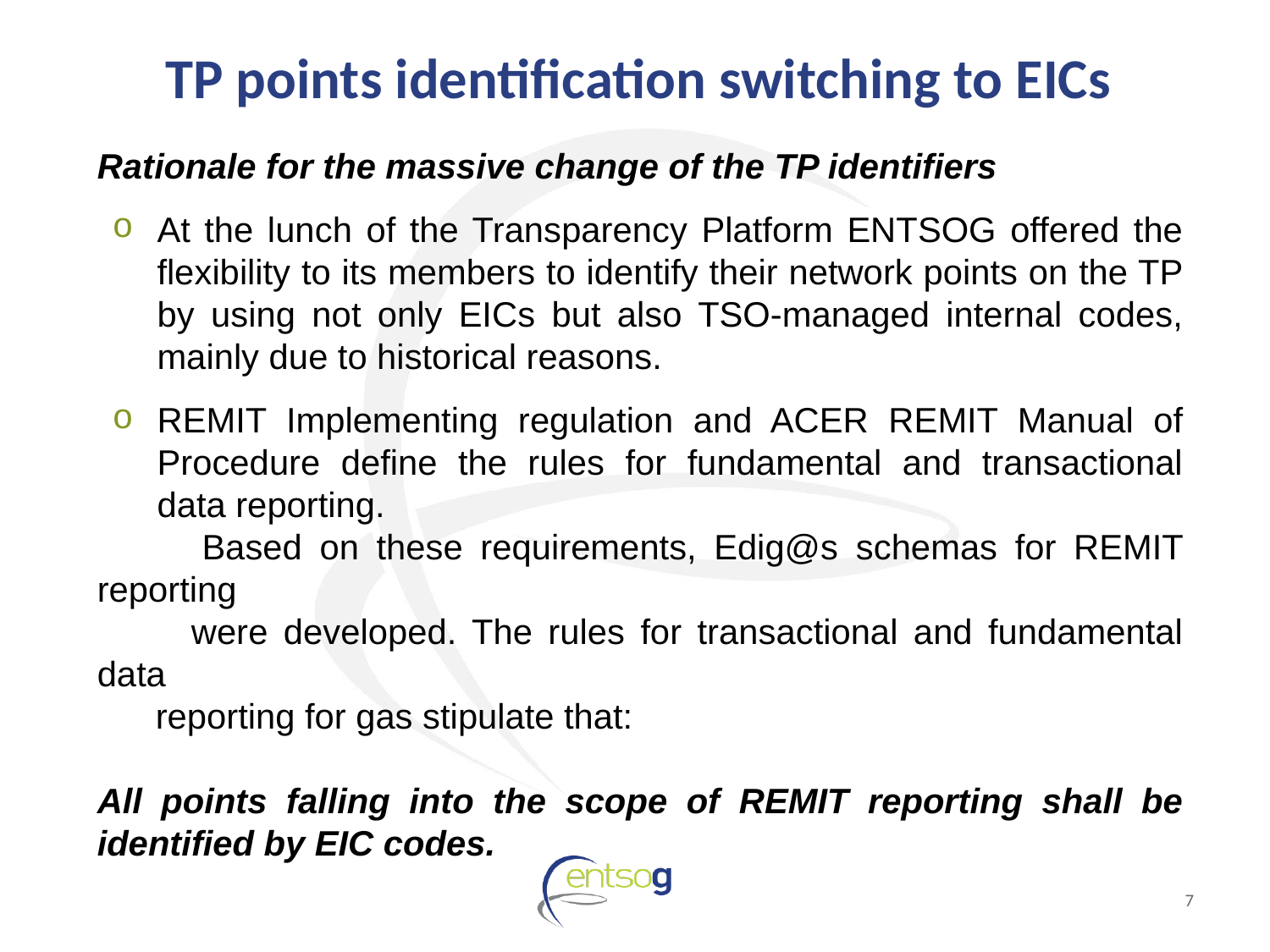

# TP points identification switching to EICs
Rationale for the massive change of the TP identifiers

At the lunch of the Transparency Platform ENTSOG offered the flexibility to its members to identify their network points on the TP by using not only EICs but also TSO-managed internal codes, mainly due to historical reasons.

REMIT Implementing regulation and ACER REMIT Manual of Procedure define the rules for fundamental and transactional data reporting.
      Based on these requirements, Edig@s schemas for REMIT reporting
      were developed. The rules for transactional and fundamental data
      reporting for gas stipulate that:

All points falling into the scope of REMIT reporting shall be identified by EIC codes.

7